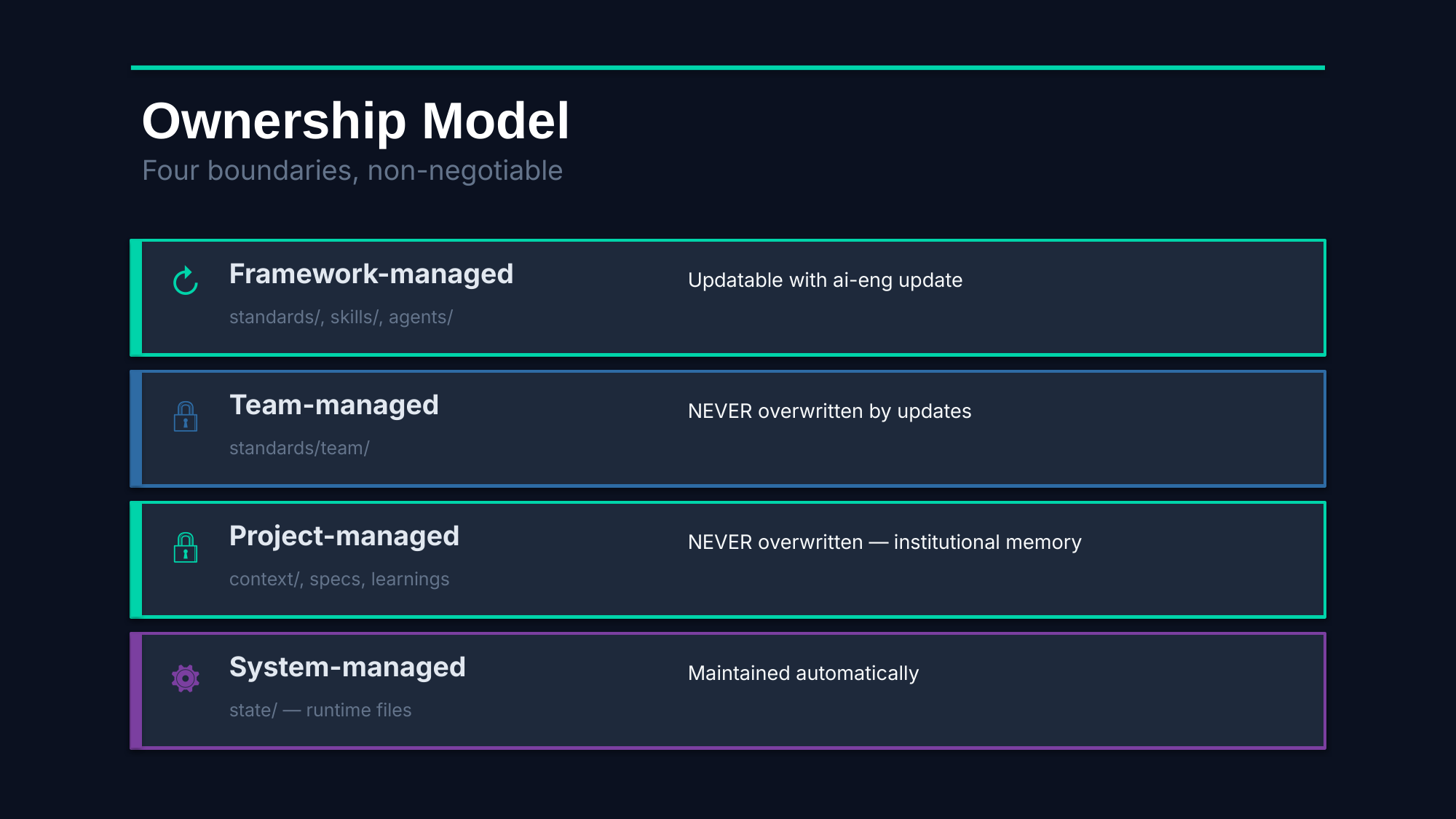

Ownership Model
Four boundaries, non-negotiable

Framework-managed
↻
Updatable with ai-eng update
standards/, skills/, agents/

Team-managed
🔒
NEVER overwritten by updates
standards/team/

Project-managed
🔒
NEVER overwritten — institutional memory
context/, specs, learnings

System-managed
⚙
Maintained automatically
state/ — runtime files